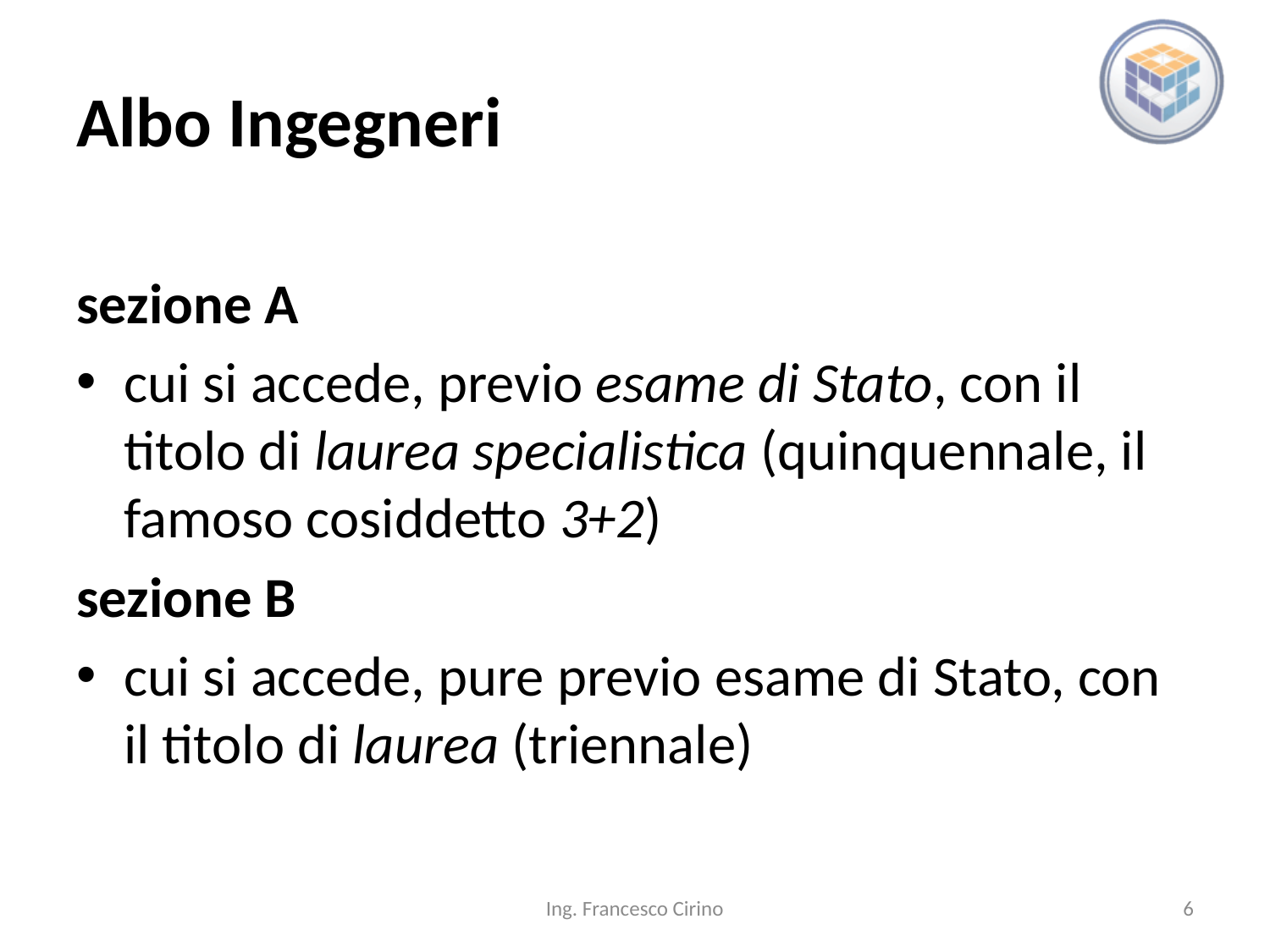

# Albo Ingegneri
sezione A
cui si accede, previo esame di Stato, con il titolo di laurea specialistica (quinquennale, il famoso cosiddetto 3+2)
sezione B
cui si accede, pure previo esame di Stato, con il titolo di laurea (triennale)

Ing. Francesco Cirino
6